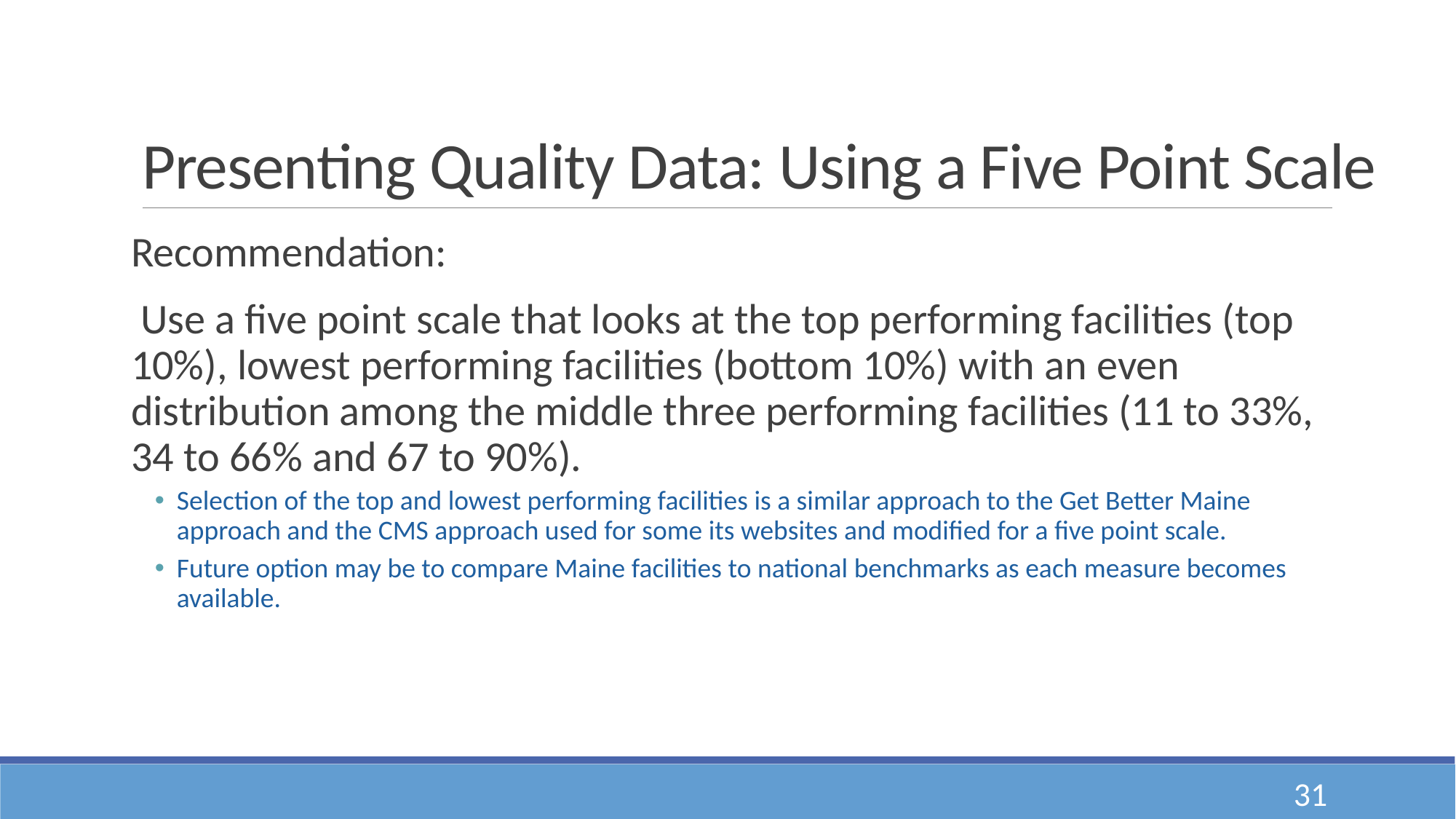

# Presenting Quality Data: Using a Five Point Scale
Recommendation:
 Use a five point scale that looks at the top performing facilities (top 10%), lowest performing facilities (bottom 10%) with an even distribution among the middle three performing facilities (11 to 33%, 34 to 66% and 67 to 90%).
Selection of the top and lowest performing facilities is a similar approach to the Get Better Maine approach and the CMS approach used for some its websites and modified for a five point scale.
Future option may be to compare Maine facilities to national benchmarks as each measure becomes available.
31